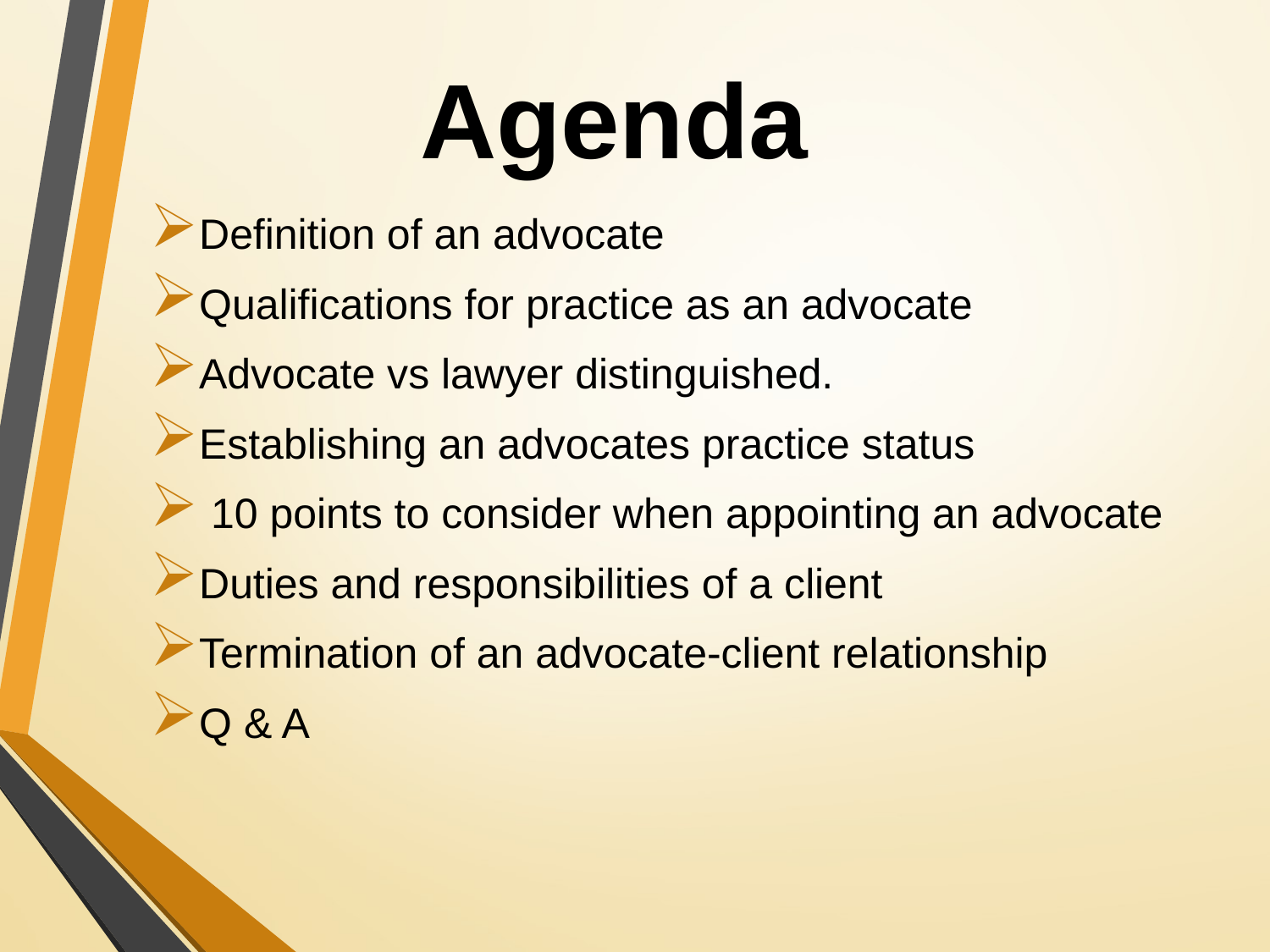

# Agenda
Definition of an advocate
Qualifications for practice as an advocate
Advocate vs lawyer distinguished.
Establishing an advocates practice status
 10 points to consider when appointing an advocate
Duties and responsibilities of a client
Termination of an advocate-client relationship
Q & A